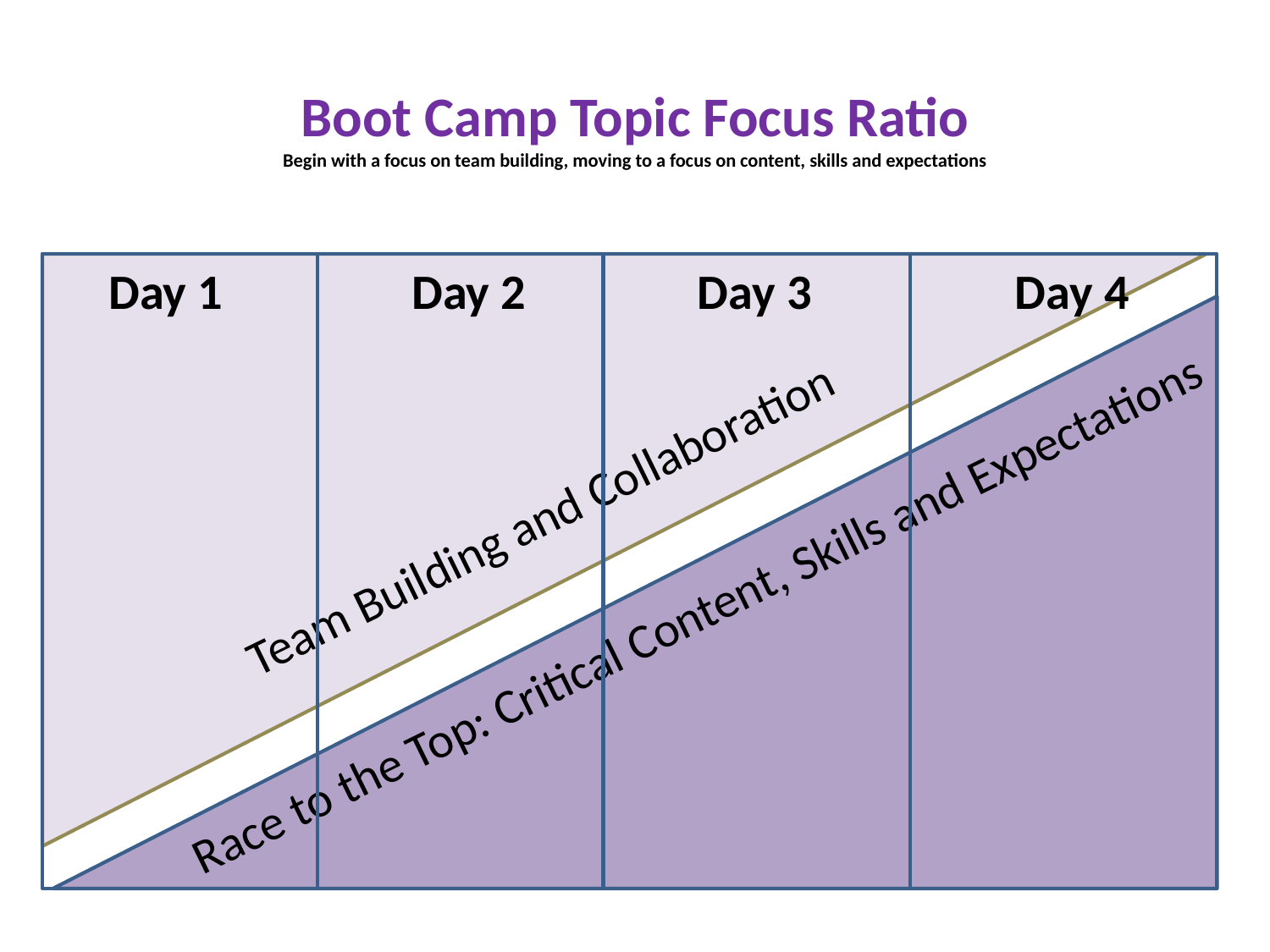

# Boot Camp Topic Focus Ratio Begin with a focus on team building, moving to a focus on content, skills and expectations

Day 1

Day 2

Day 3

Day 4
Team Building and Collaboration
Race to the Top: Critical Content, Skills and Expectations